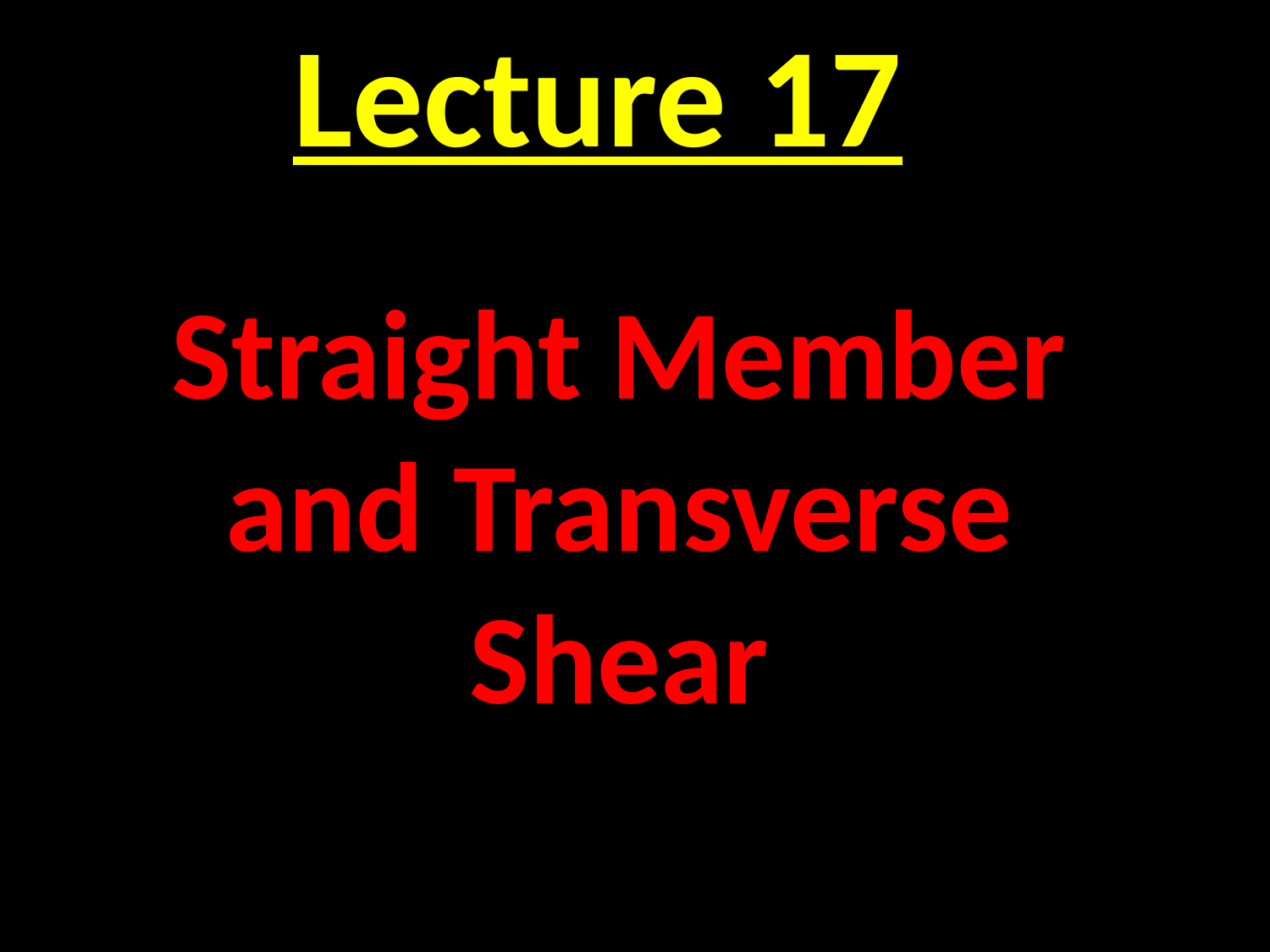

Lecture 17
Straight Member and Transverse Shear